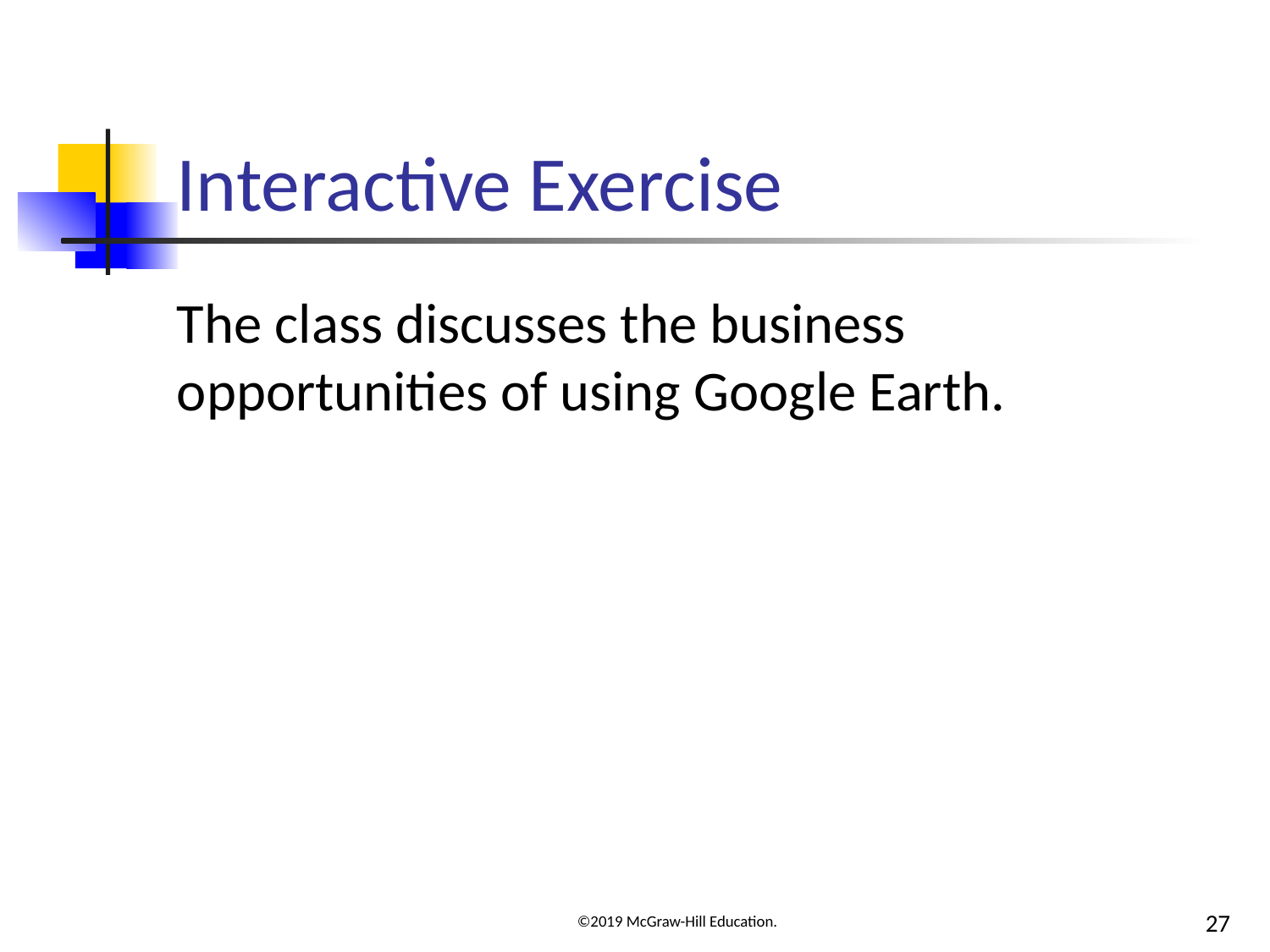

# Interactive Exercise
The class discusses the business opportunities of using Google Earth.